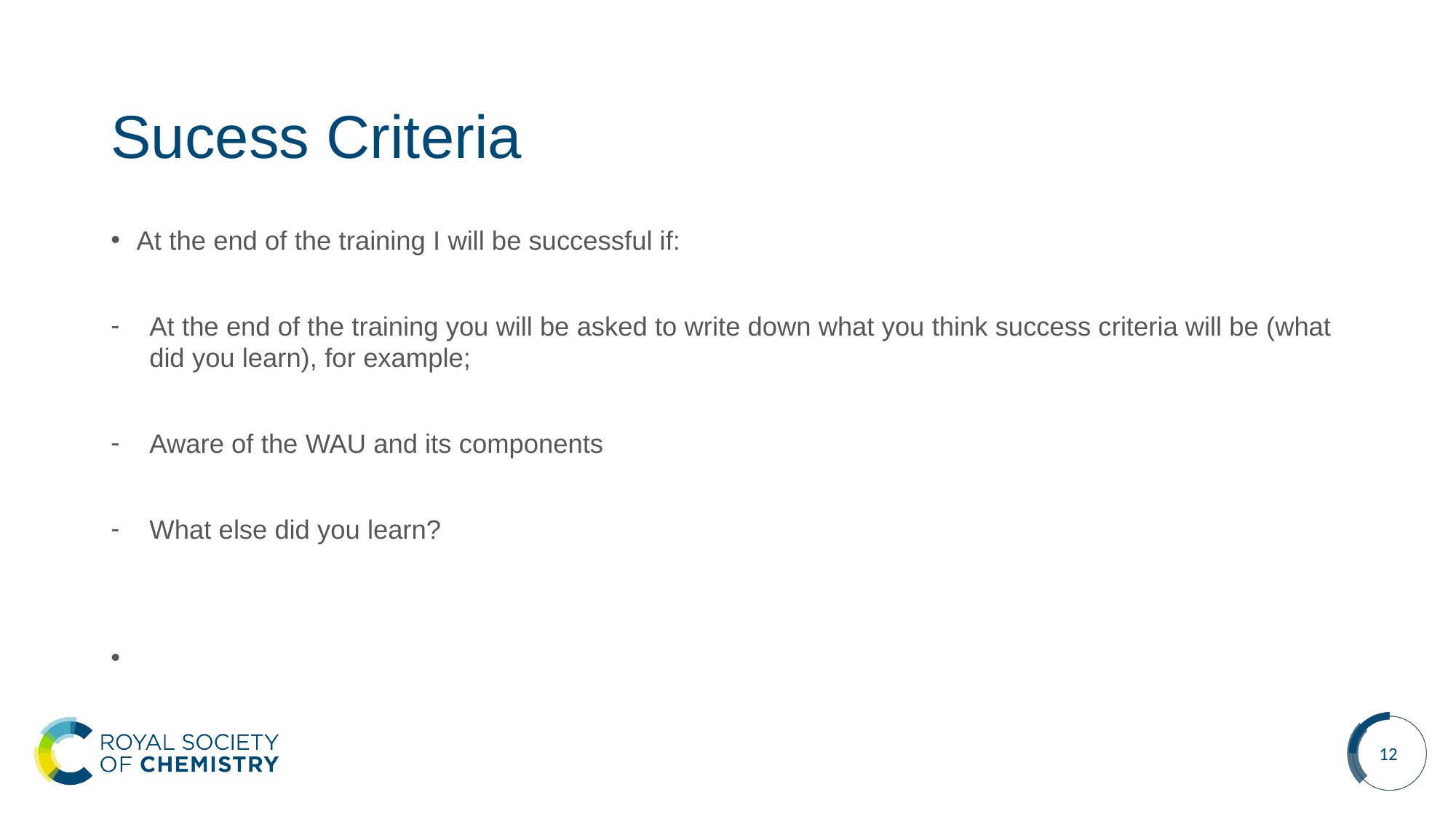

# Sucess Criteria
At the end of the training I will be successful if:

At the end of the training you will be asked to write down what you think success criteria will be (what did you learn), for example;

Aware of the WAU and its components

What else did you learn?

12